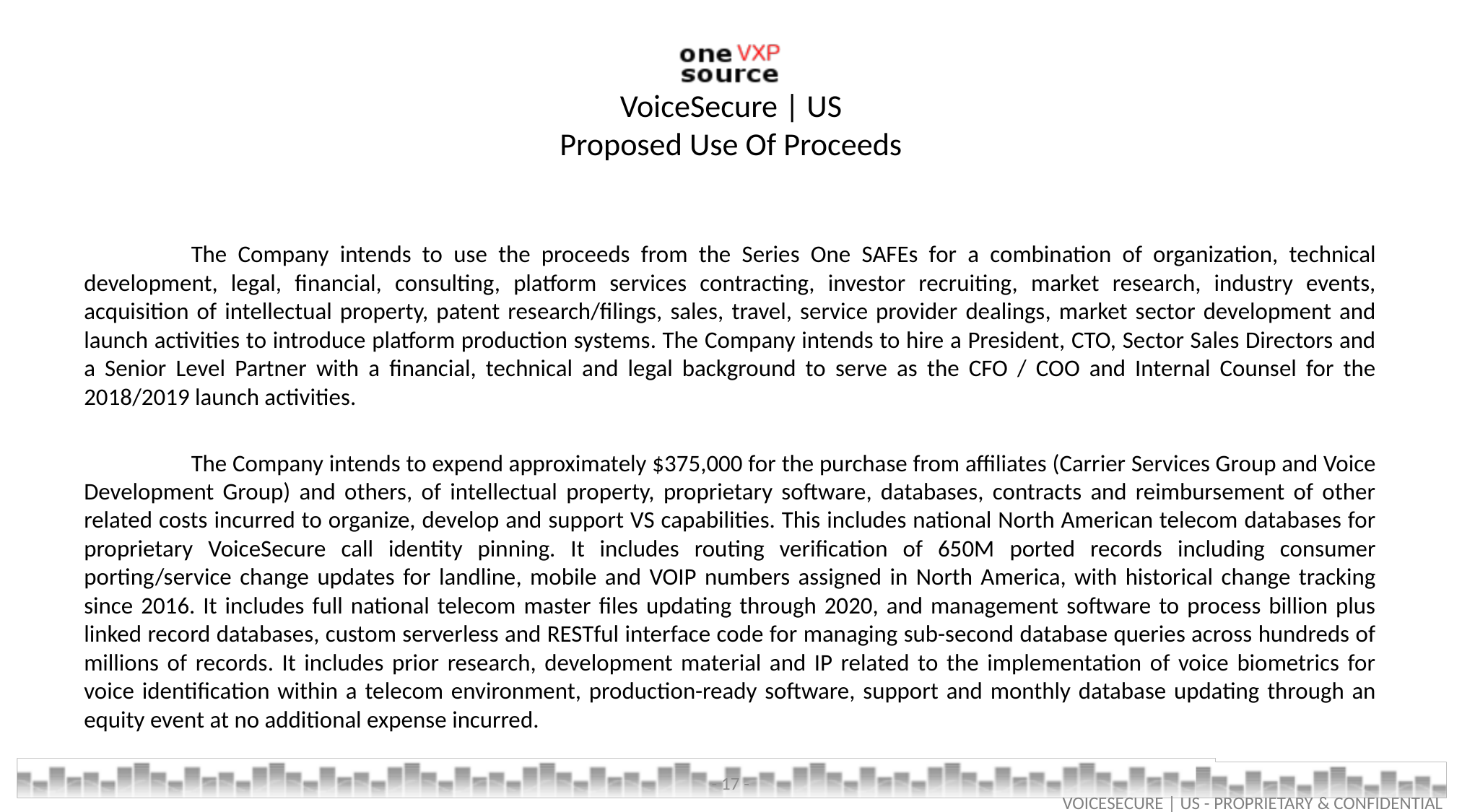

# VoiceSecure | US Proposed Use Of Proceeds

	The Company intends to use the proceeds from the Series One SAFEs for a combination of organization, technical development, legal, financial, consulting, platform services contracting, investor recruiting, market research, industry events, acquisition of intellectual property, patent research/filings, sales, travel, service provider dealings, market sector development and launch activities to introduce platform production systems. The Company intends to hire a President, CTO, Sector Sales Directors and a Senior Level Partner with a financial, technical and legal background to serve as the CFO / COO and Internal Counsel for the 2018/2019 launch activities.

	The Company intends to expend approximately $375,000 for the purchase from affiliates (Carrier Services Group and Voice Development Group) and others, of intellectual property, proprietary software, databases, contracts and reimbursement of other related costs incurred to organize, develop and support VS capabilities. This includes national North American telecom databases for proprietary VoiceSecure call identity pinning. It includes routing verification of 650M ported records including consumer porting/service change updates for landline, mobile and VOIP numbers assigned in North America, with historical change tracking since 2016. It includes full national telecom master files updating through 2020, and management software to process billion plus linked record databases, custom serverless and RESTful interface code for managing sub-second database queries across hundreds of millions of records. It includes prior research, development material and IP related to the implementation of voice biometrics for voice identification within a telecom environment, production-ready software, support and monthly database updating through an equity event at no additional expense incurred.
- 17 -
VOICESECURE | US - PROPRIETARY & CONFIDENTIAL